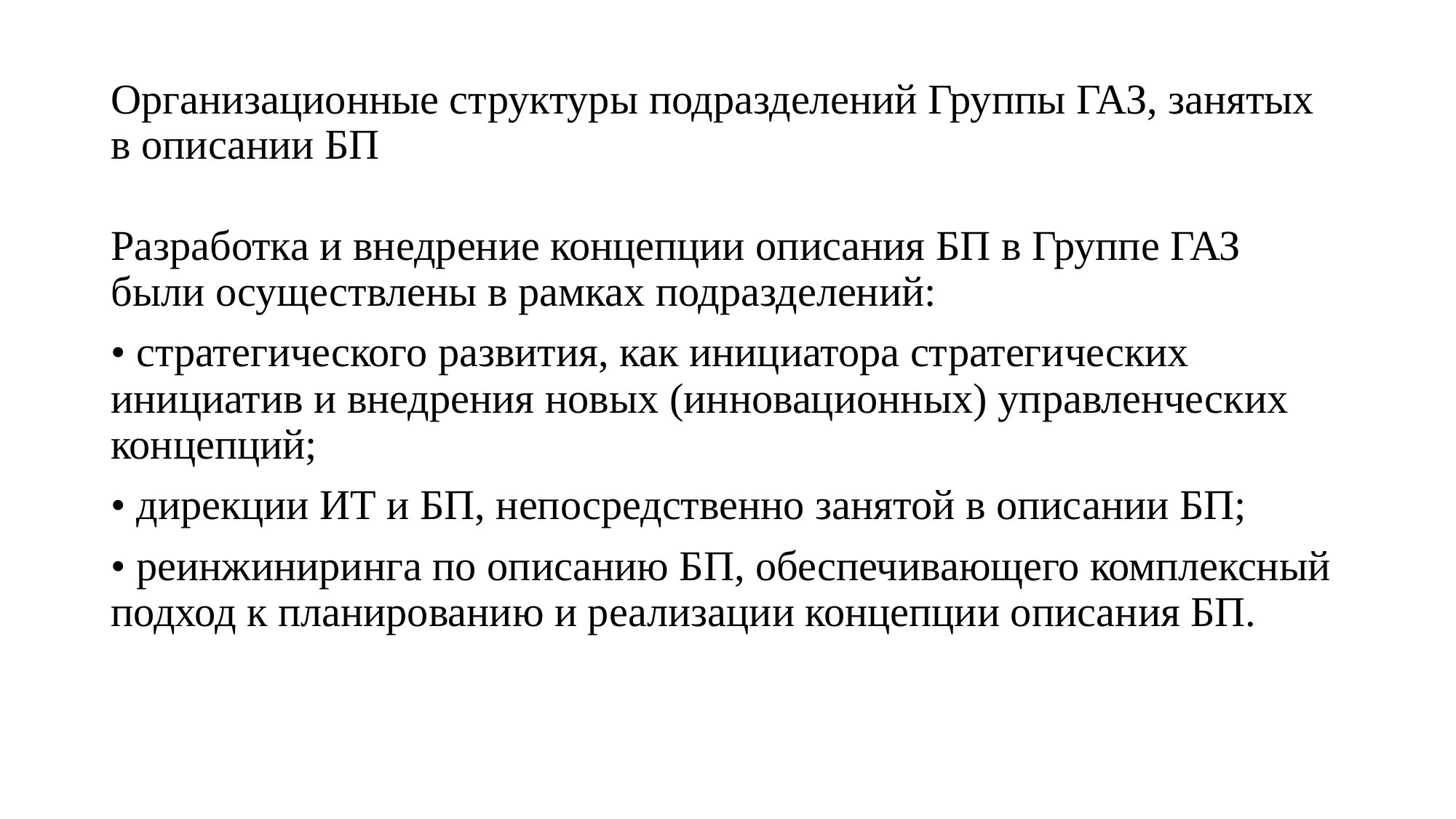

# Организационные структуры подразделений Группы ГАЗ, занятых в описании БП
Разработка и внедрение концепции описания БП в Группе ГАЗ были осуществлены в рамках подразделений:
• стратегического развития, как инициатора стратегических инициатив и внедрения новых (инновационных) управленческих концепций;
• дирекции ИТ и БП, непосредственно занятой в описании БП;
• реинжиниринга по описанию БП, обеспечивающего комплексный подход к планированию и реализации концепции описания БП.